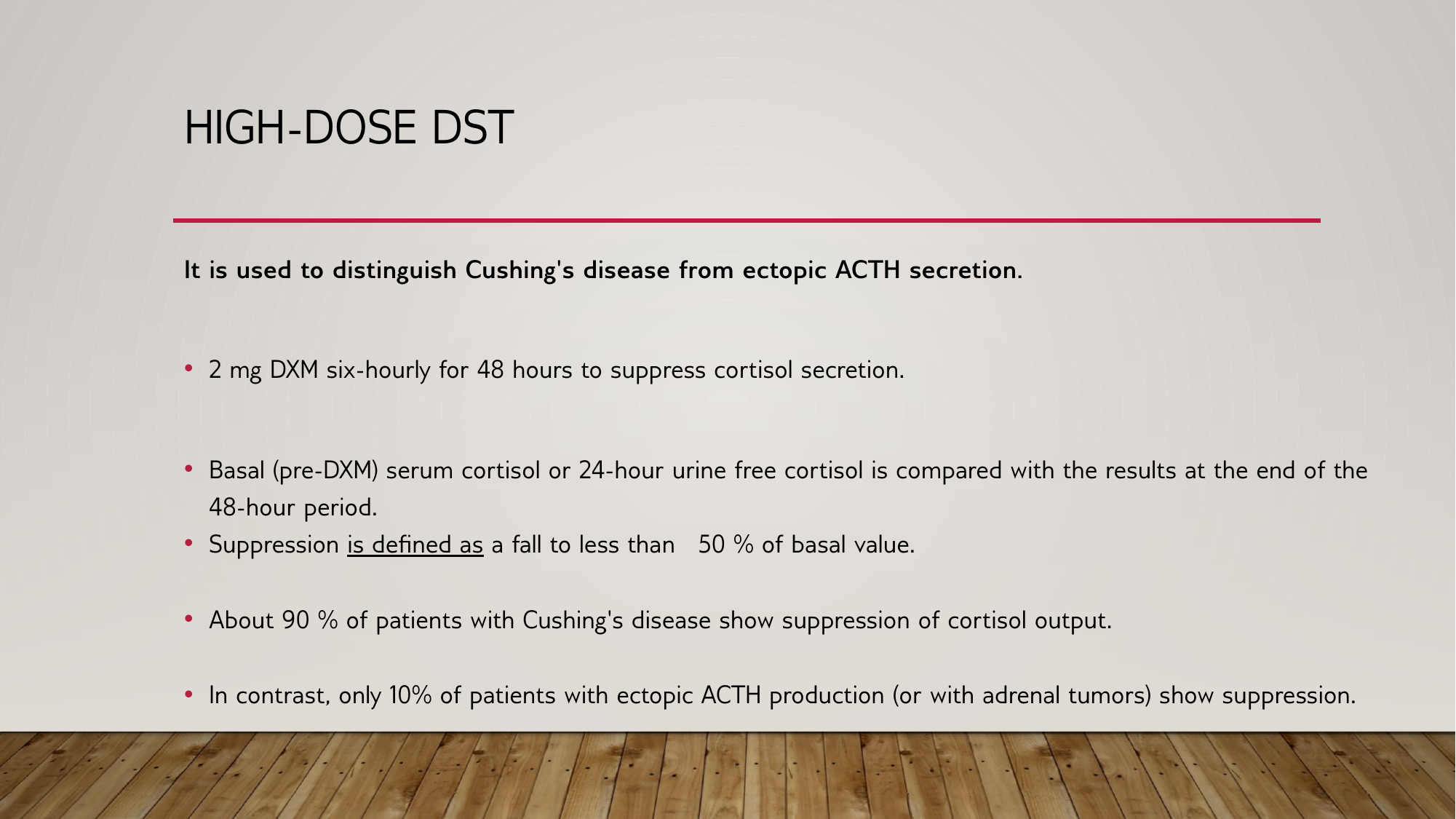

# High-dose DST
It is used to distinguish Cushing's disease from ectopic ACTH secretion.

2 mg DXM six-hourly for 48 hours to suppress cortisol secretion.

Basal (pre-DXM) serum cortisol or 24-hour urine free cortisol is compared with the results at the end of the 48-hour period.
Suppression is defined as a fall to less than   50 % of basal value.

About 90 % of patients with Cushing's disease show suppression of cortisol output.

In contrast, only 10% of patients with ectopic ACTH production (or with adrenal tumors) show suppression.